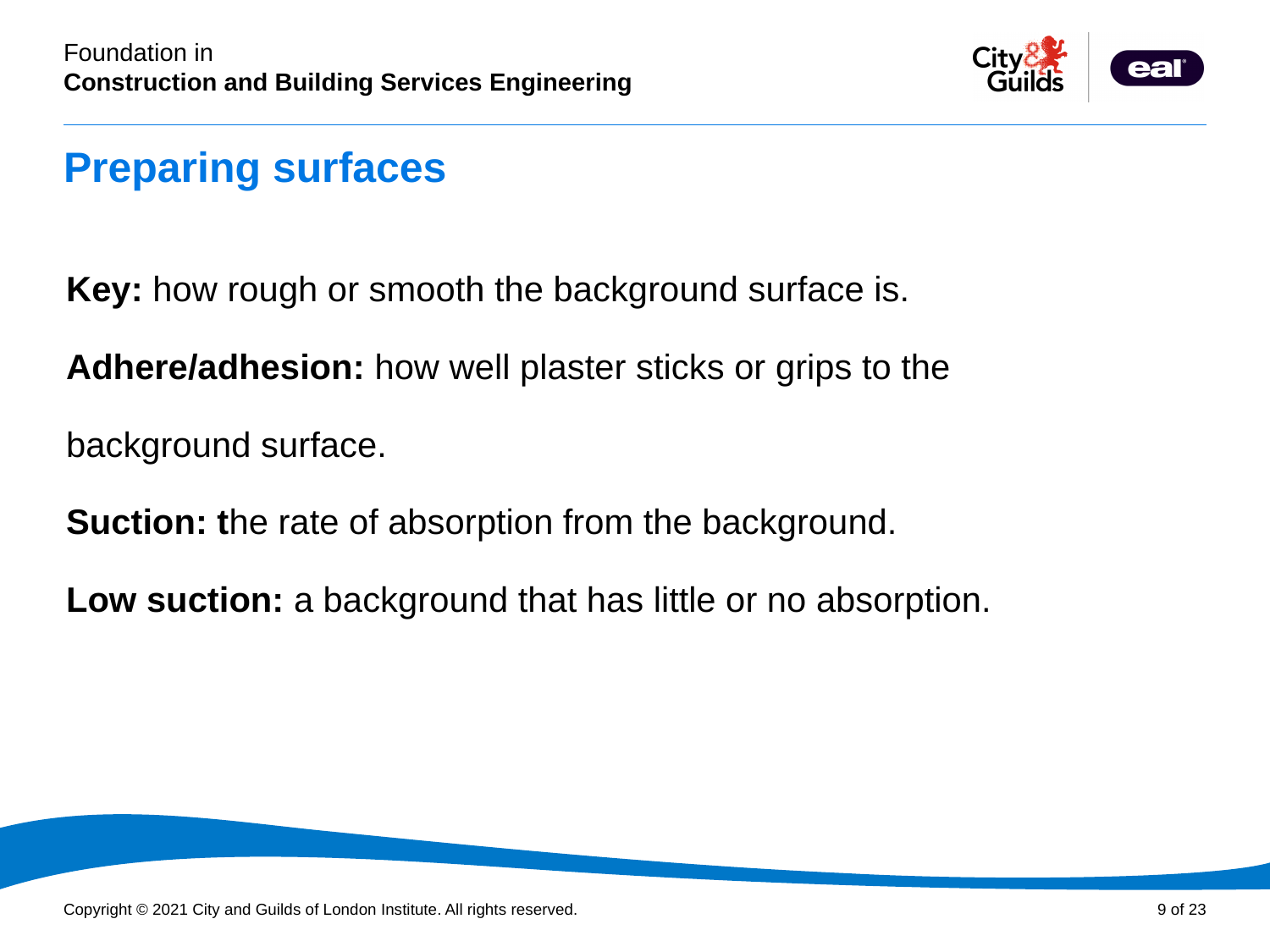

# Preparing surfaces
Key: how rough or smooth the background surface is.
Adhere/adhesion: how well plaster sticks or grips to the
background surface.
Suction: the rate of absorption from the background.
Low suction: a background that has little or no absorption.